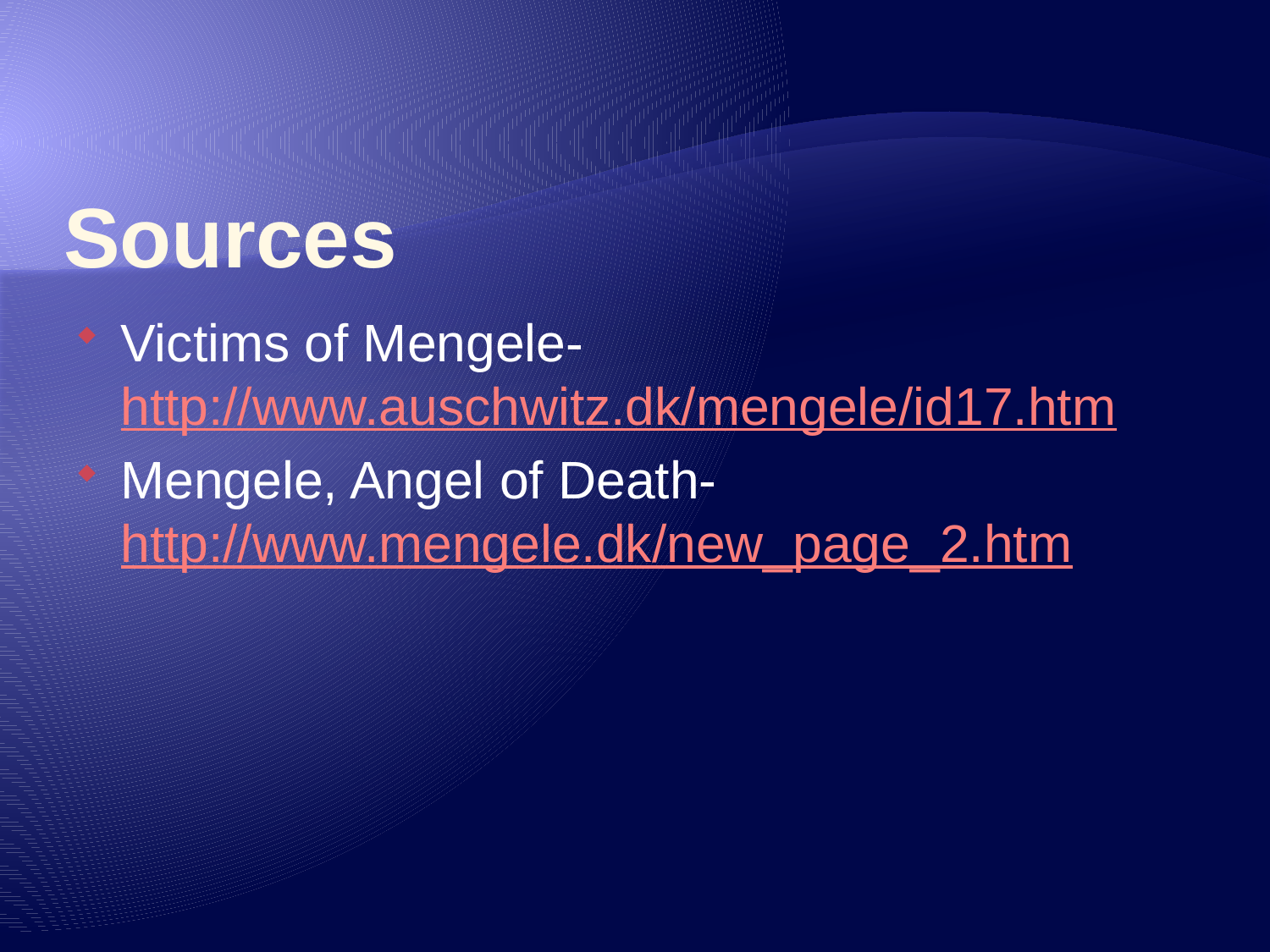

# Sources
Victims of Mengele- http://www.auschwitz.dk/mengele/id17.htm
Mengele, Angel of Death- http://www.mengele.dk/new_page_2.htm